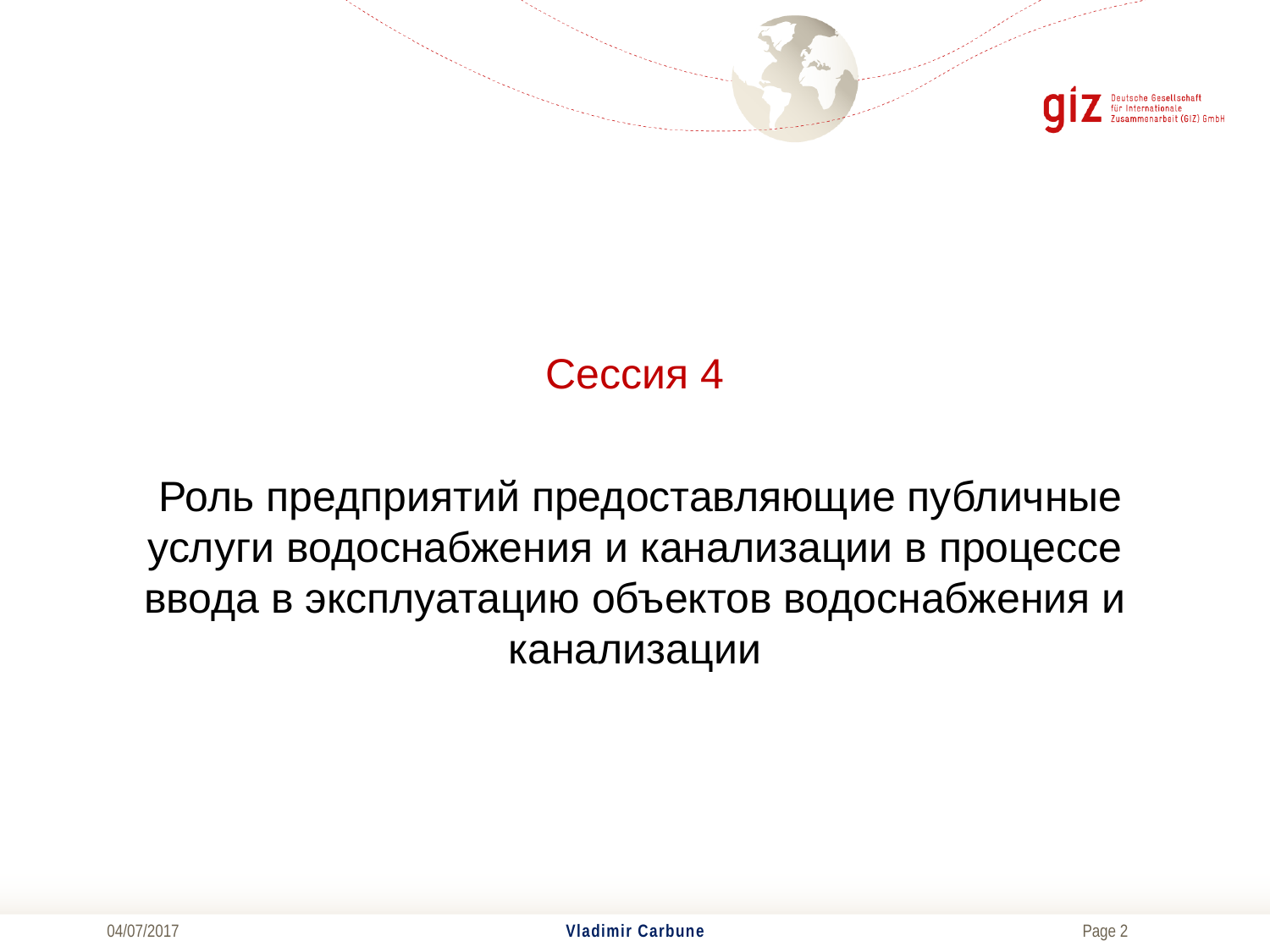

#
Сессия 4
 Роль предприятий предоставляющие публичные услуги водоснабжения и канализации в процессе ввода в эксплуатацию объектов водоснабжения и канализации
04/07/2017
Vladimir Carbune